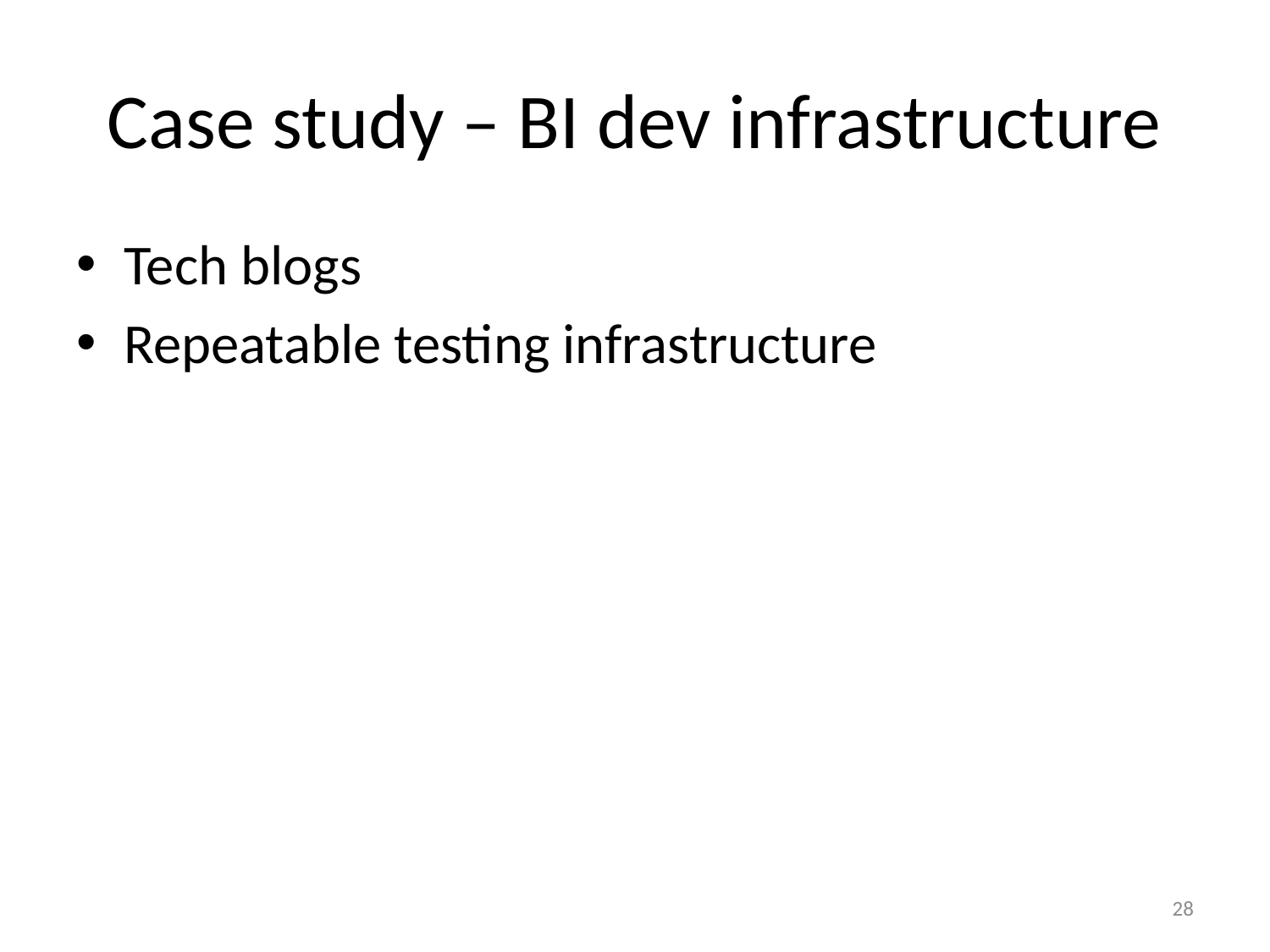

# Case study – BI dev infrastructure
Tech blogs
Repeatable testing infrastructure
28